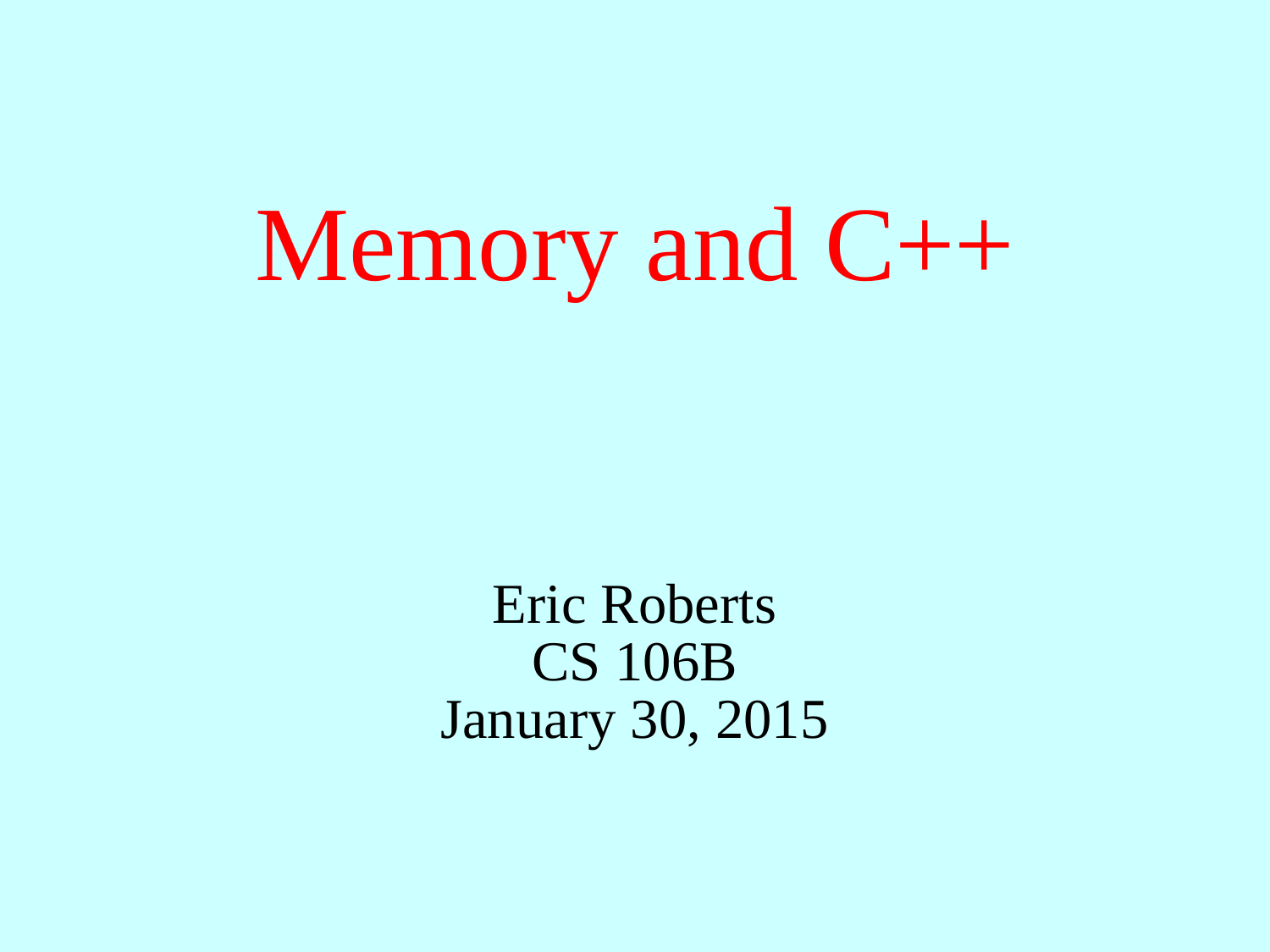

# Memory and C++
Eric Roberts
CS 106B
January 30, 2015